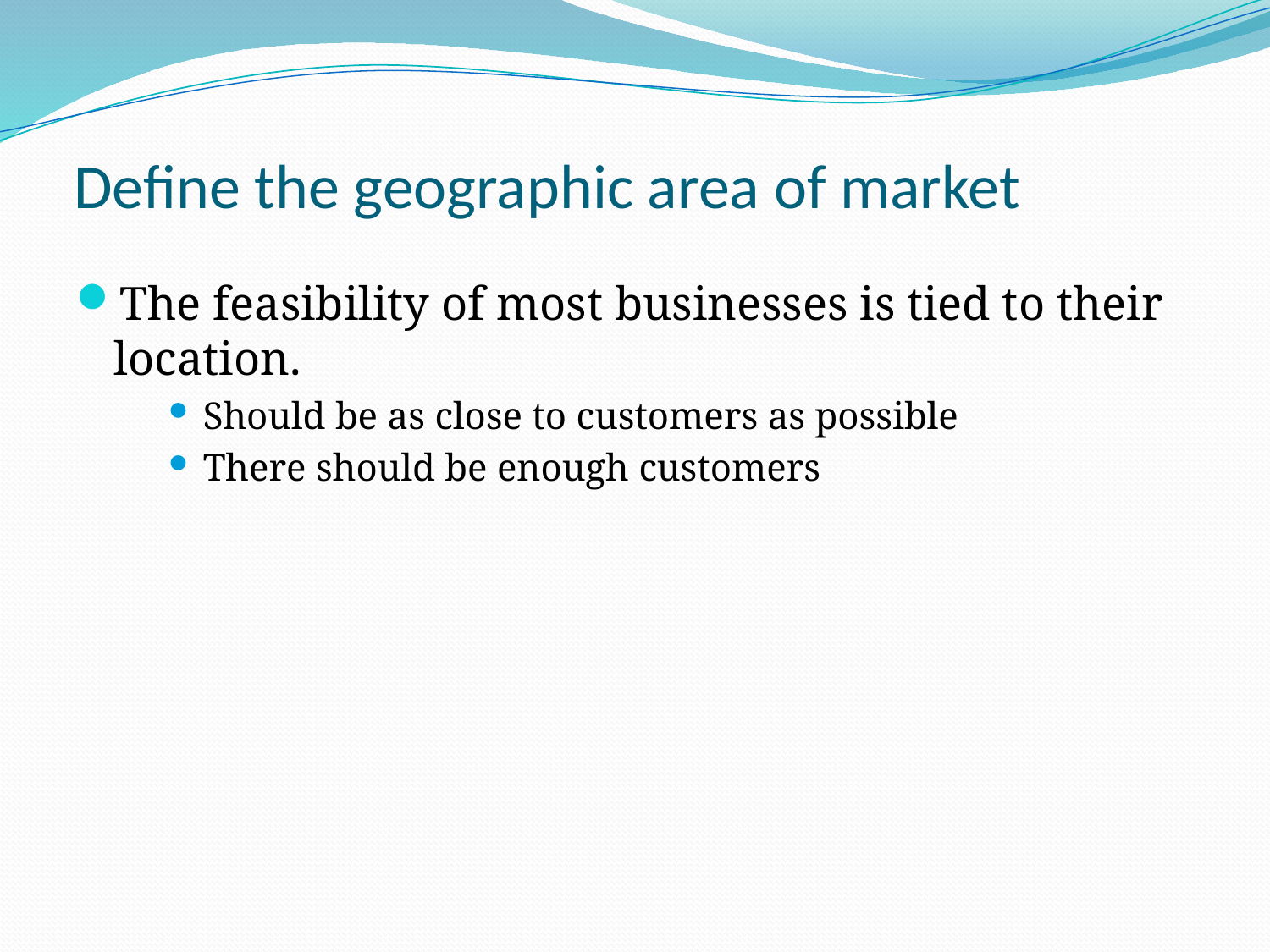

# Define the geographic area of market
The feasibility of most businesses is tied to their location.
Should be as close to customers as possible
There should be enough customers